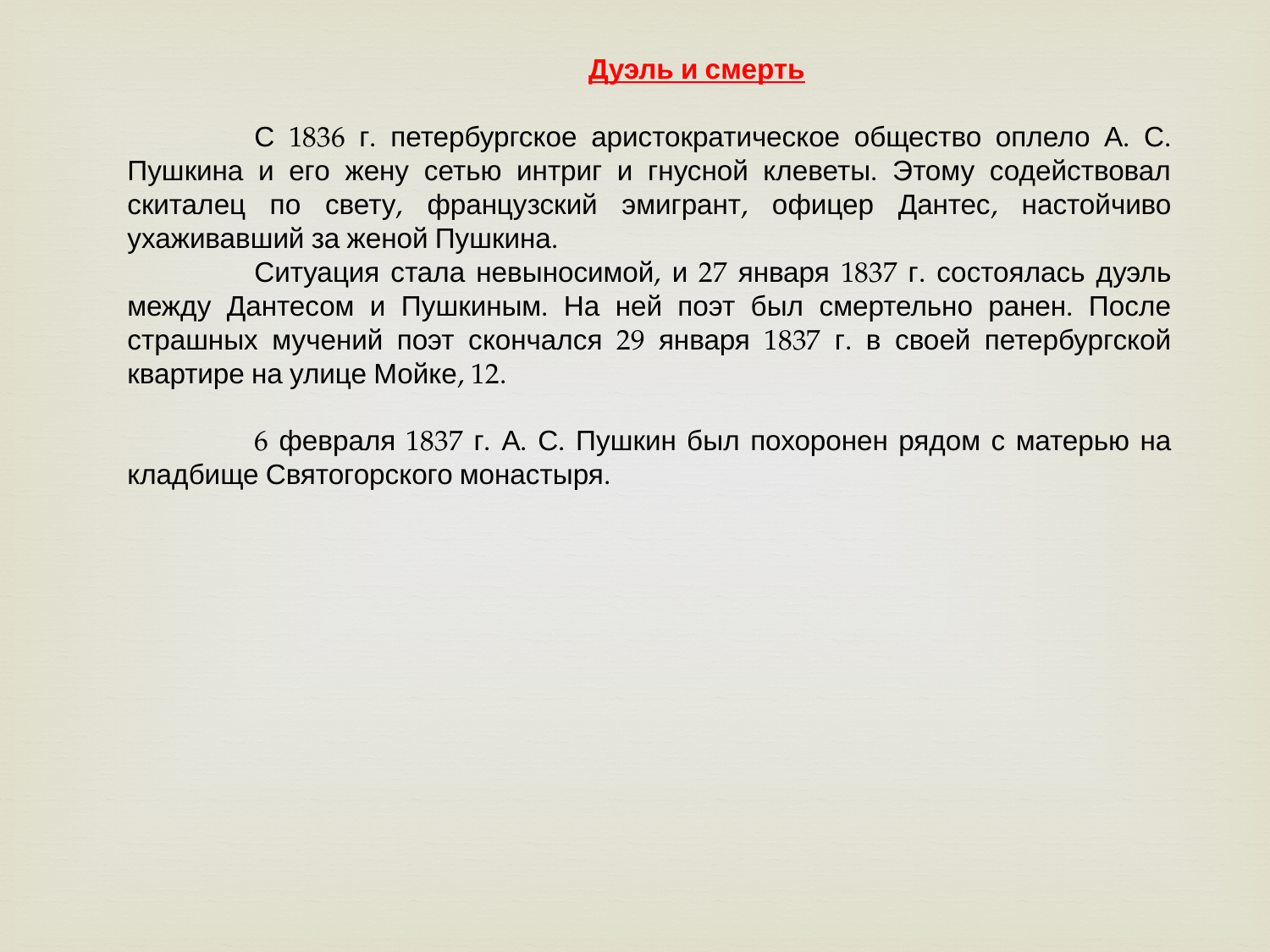

Дуэль и смерть

	С 1836 г. петербургское аристократическое общество оплело А. С. Пушкина и его жену сетью интриг и гнусной клеветы. Этому содействовал скиталец по свету, французский эмигрант, офицер Дантес, настойчиво ухаживавший за женой Пушкина.
	Ситуация стала невыносимой, и 27 января 1837 г. состоялась дуэль между Дантесом и Пушкиным. На ней поэт был смертельно ранен. После страшных мучений поэт скончался 29 января 1837 г. в своей петербургской квартире на улице Мойке, 12.

	6 февраля 1837 г. А. С. Пушкин был похоронен рядом с матерью на кладбище Святогорского монастыря.